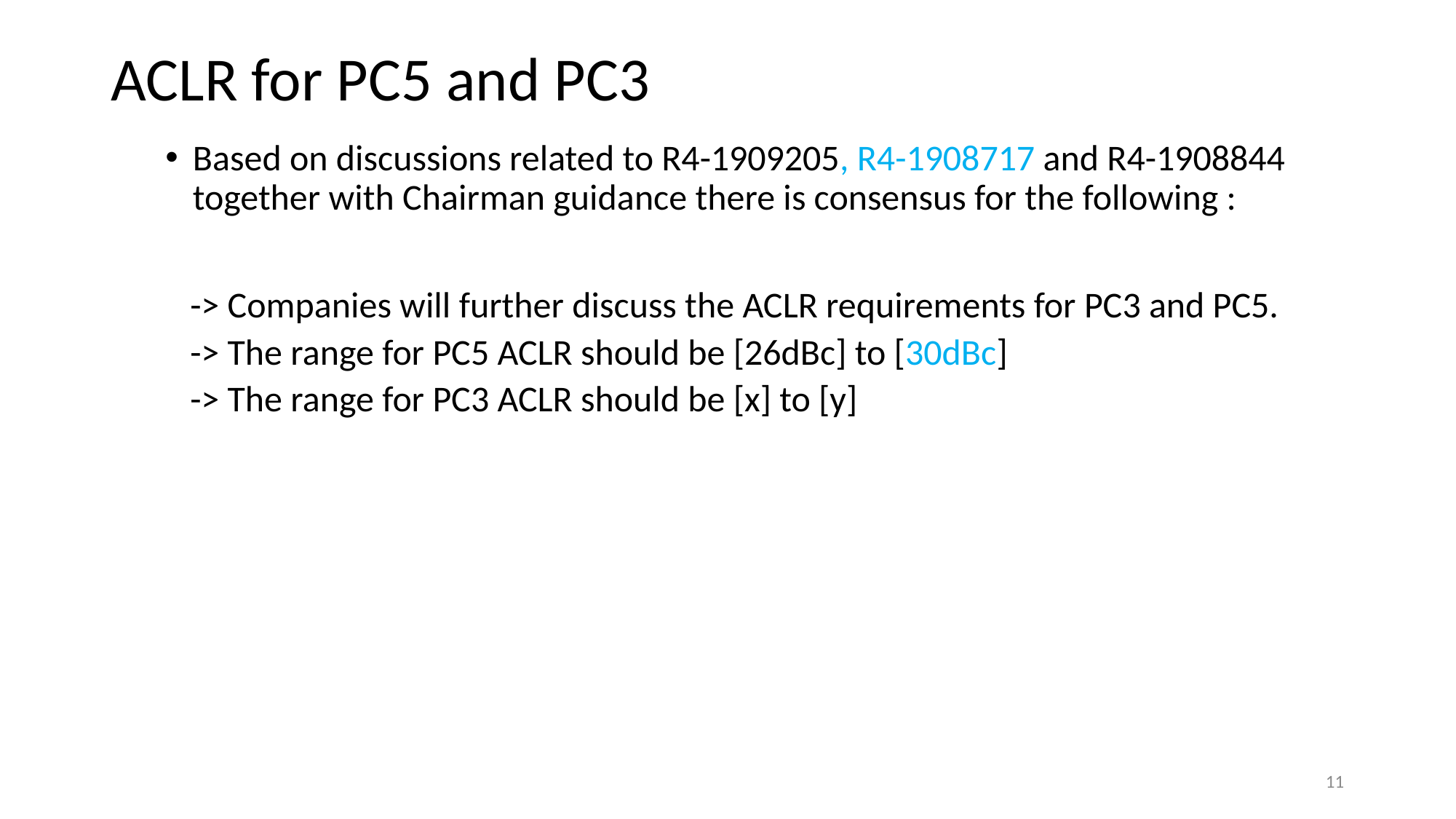

# ACLR for PC5 and PC3
Based on discussions related to R4-1909205, R4-1908717 and R4-1908844 together with Chairman guidance there is consensus for the following :

   -> Companies will further discuss the ACLR requirements for PC3 and PC5.
   -> The range for PC5 ACLR should be [26dBc] to [30dBc]
   -> The range for PC3 ACLR should be [x] to [y]

11